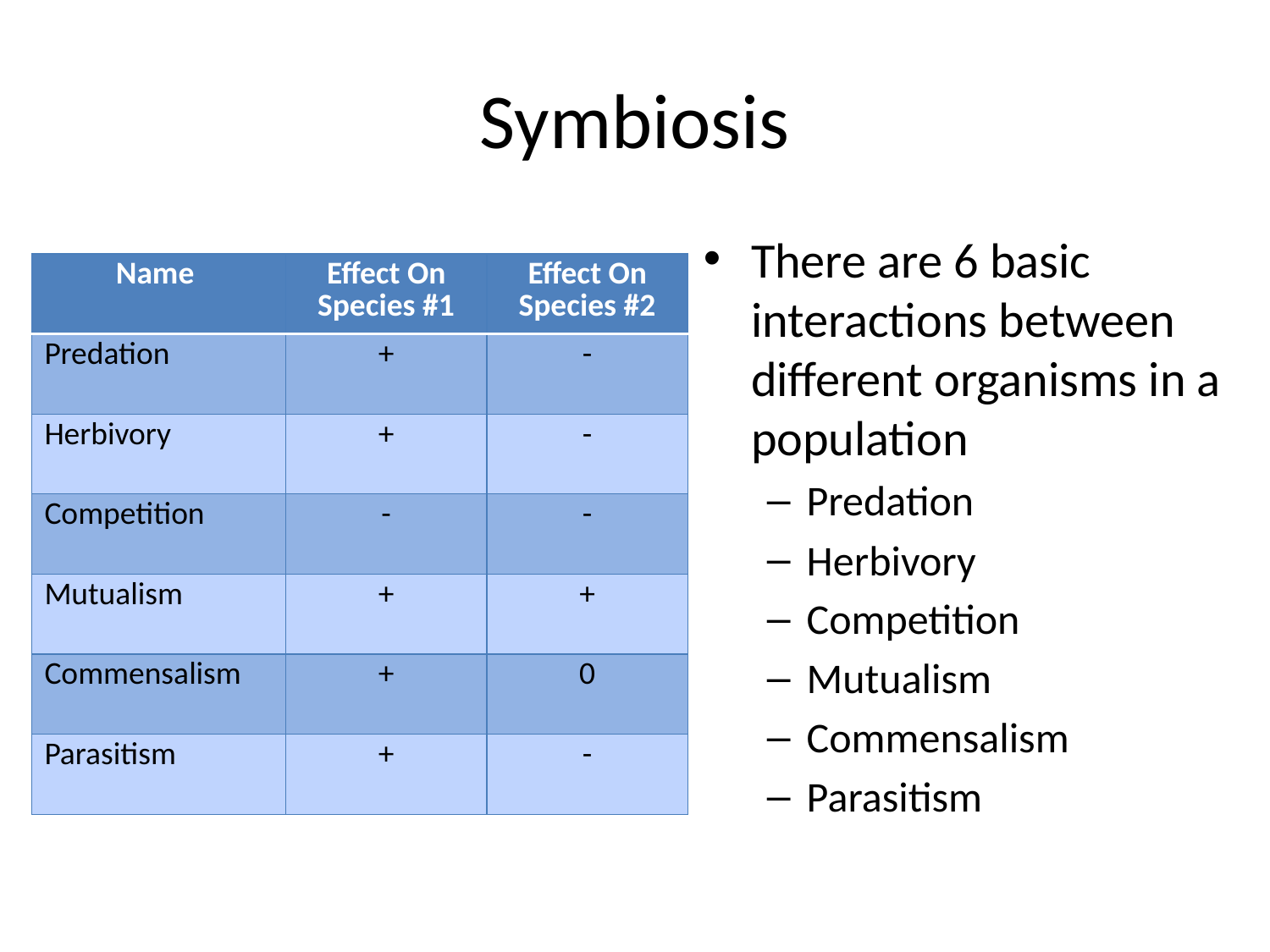

# Symbiosis
There are 6 basic interactions between different organisms in a population
Predation
Herbivory
Competition
Mutualism
Commensalism
Parasitism
| Name | Effect On Species #1 | Effect On Species #2 |
| --- | --- | --- |
| Predation | + | - |
| Herbivory | + | - |
| Competition | - | - |
| Mutualism | + | + |
| Commensalism | + | 0 |
| Parasitism | + | - |